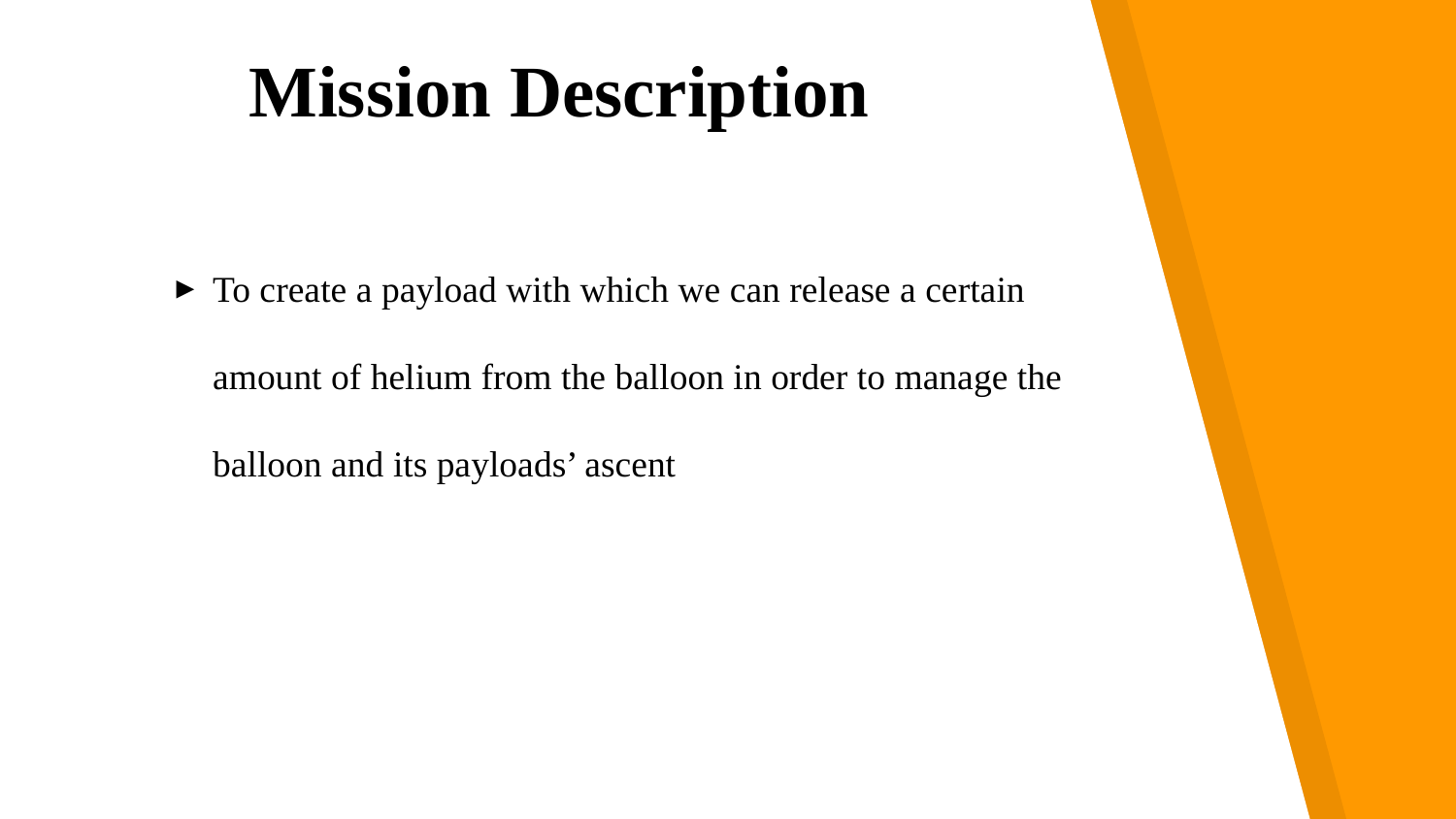

# Mission Description
To create a payload with which we can release a certain amount of helium from the balloon in order to manage the balloon and its payloads’ ascent